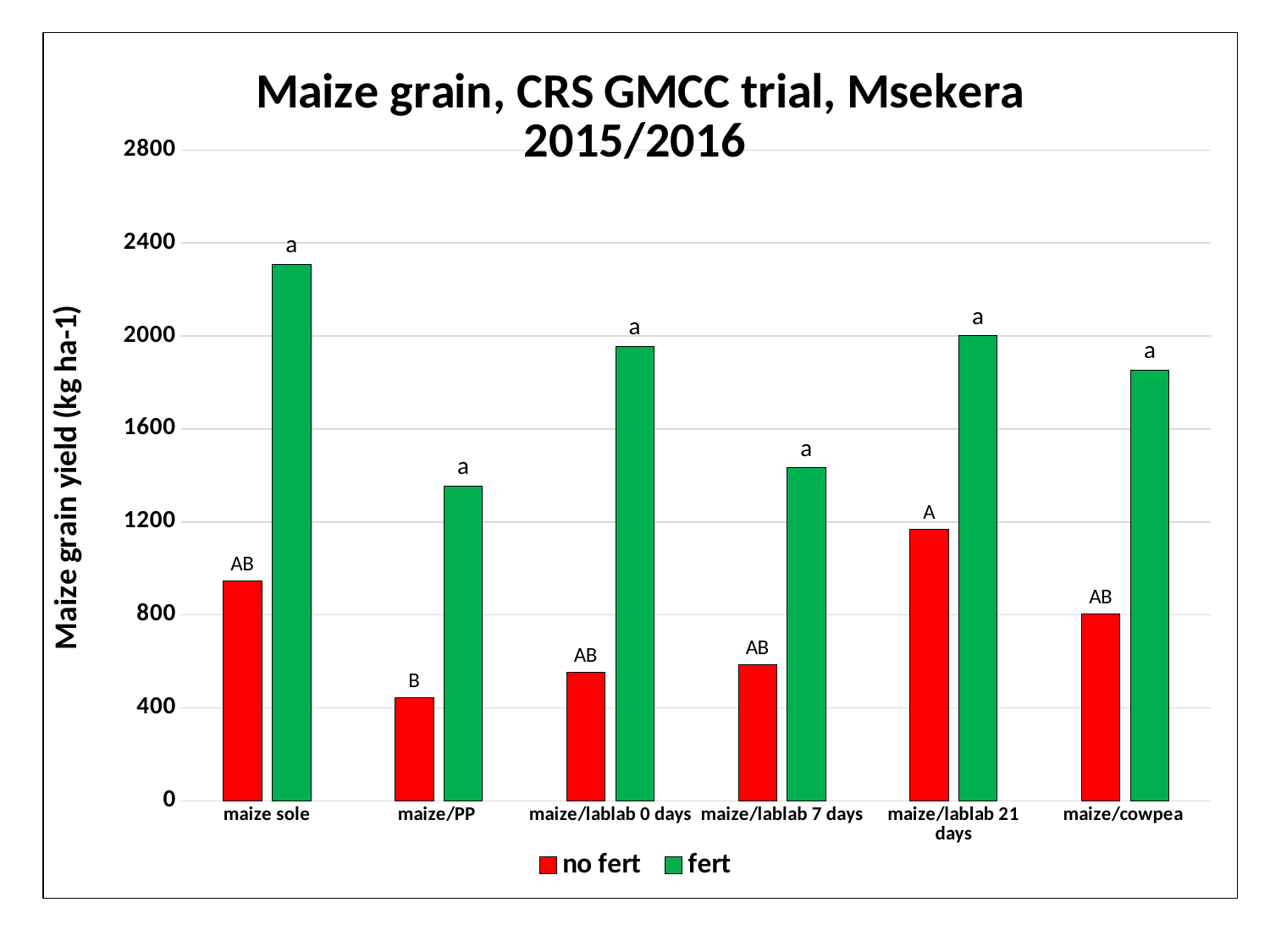

### Chart: Maize grain, CRS GMCC trial, Msekera 2015/2016

| Category | no fert | fert |
|---|---|---|
| maize sole | 945.1132895672725 | 2309.01166453582 |
| maize/PP  | 443.5087993512044 | 1354.5817949534226 |
| maize/lablab 0 days | 552.7753957528936 | 1955.6531614956984 |
| maize/lablab 7 days | 586.1409978425826 | 1432.1719521002092 |
| maize/lablab 21 days | 1167.1607096152084 | 2000.364466248574 |
| maize/cowpea  | 803.3692124730964 | 1852.8814019505685 |